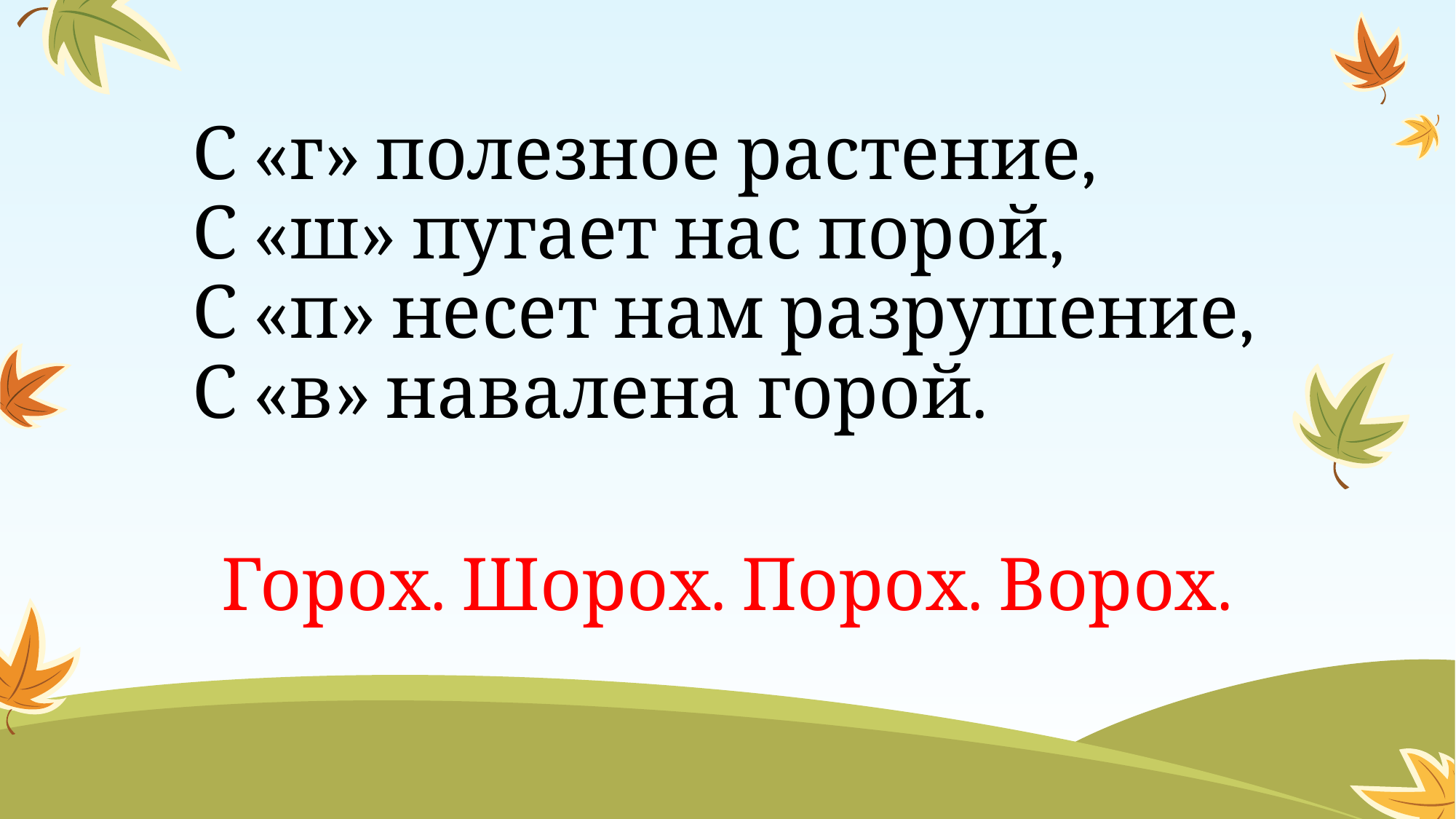

# С «г» полезное растение, С «ш» пугает нас порой, С «п» несет нам разрушение, С «в» навалена горой.
Горох. Шорох. Порох. Ворох.